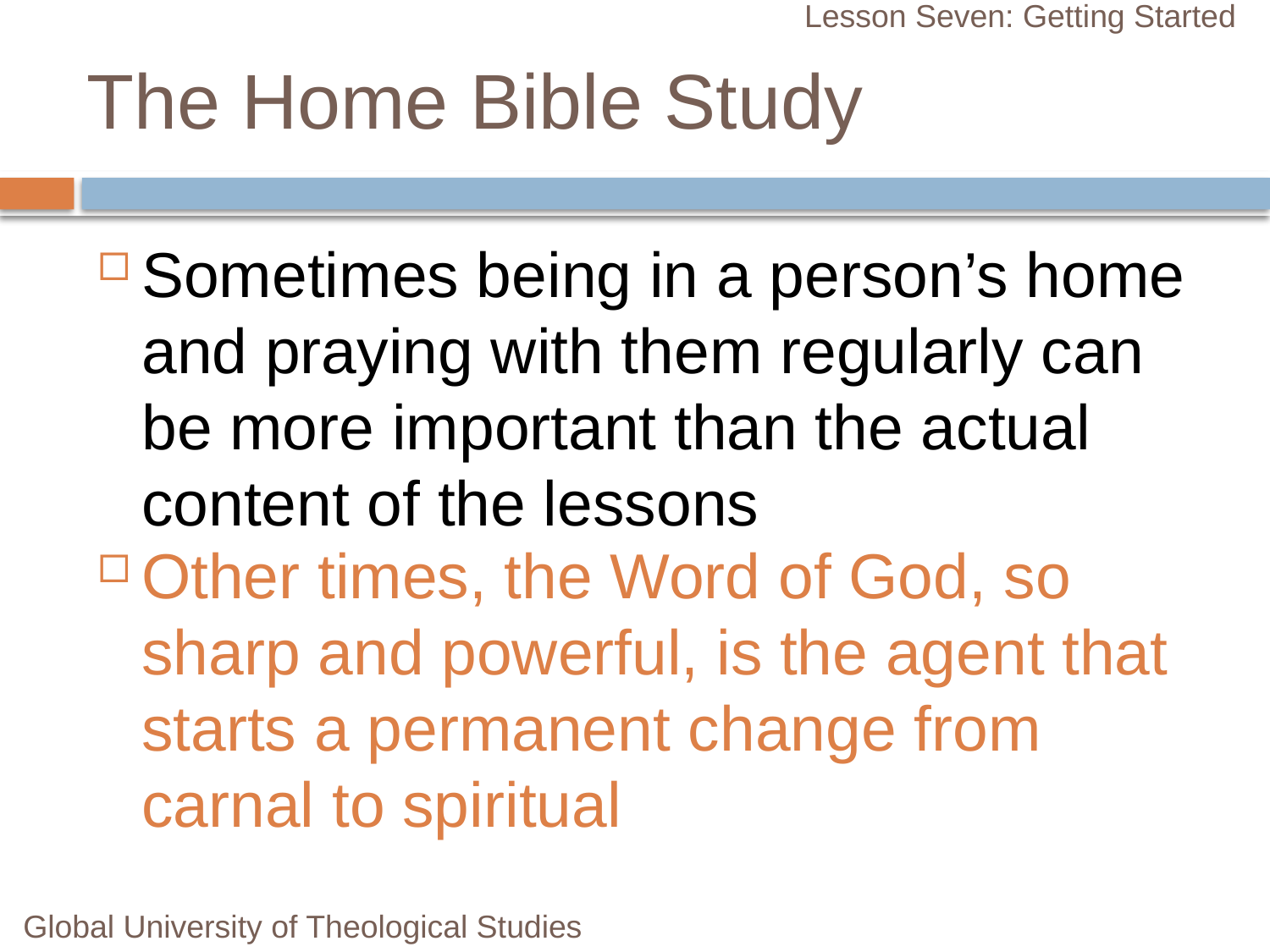

Lesson Seven: Getting Started
# The Home Bible Study
Sometimes being in a person’s home and praying with them regularly can be more important than the actual content of the lessons
Other times, the Word of God, so sharp and powerful, is the agent that starts a permanent change from carnal to spiritual
Global University of Theological Studies